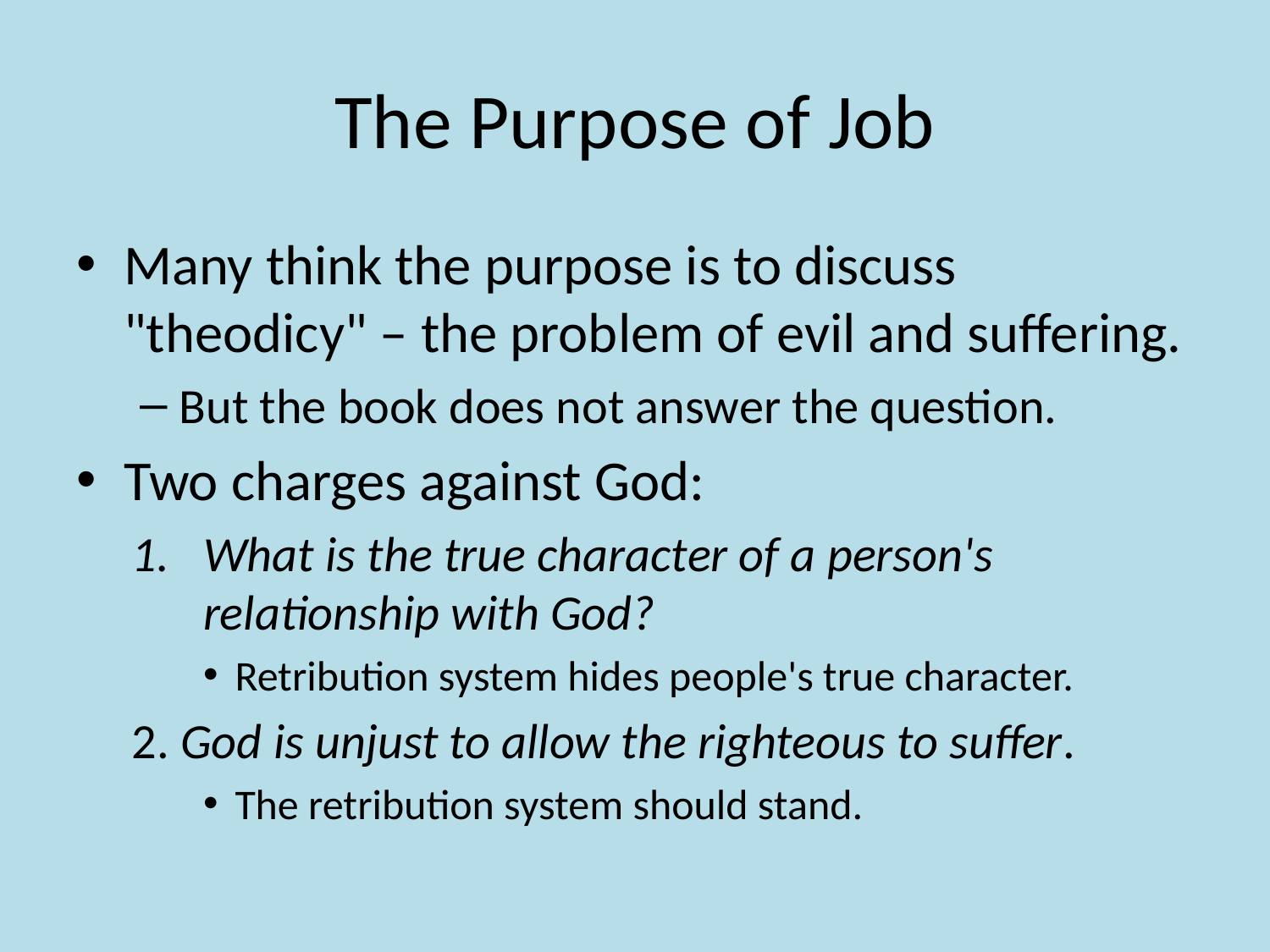

# The Purpose of Job
Many think the purpose is to discuss "theodicy" – the problem of evil and suffering.
But the book does not answer the question.
Two charges against God:
What is the true character of a person's relationship with God?
Retribution system hides people's true character.
2. God is unjust to allow the righteous to suffer.
The retribution system should stand.